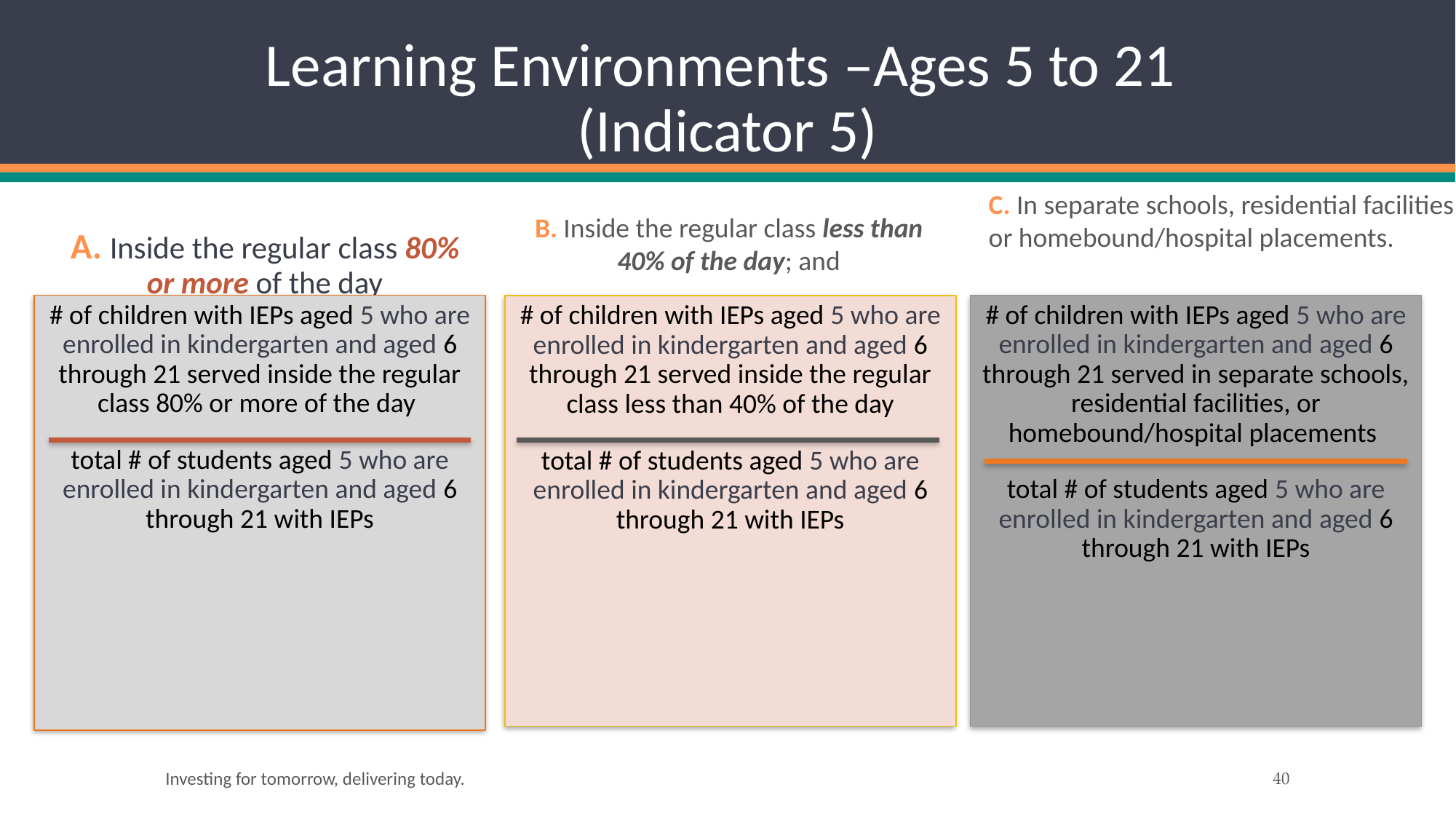

# Learning Environments –Ages 5 to 21 (Indicator 5)
C. In separate schools, residential facilities, or homebound/hospital placements.

B. Inside the regular class less than 40% of the day; and

A. Inside the regular class 80% or more of the day
# of children with IEPs aged 5 who are enrolled in kindergarten and aged 6 through 21 served inside the regular class 80% or more of the day
total # of students aged 5 who are enrolled in kindergarten and aged 6 through 21 with IEPs
# of children with IEPs aged 5 who are enrolled in kindergarten and aged 6 through 21 served in separate schools, residential facilities, or homebound/hospital placements
total # of students aged 5 who are enrolled in kindergarten and aged 6 through 21 with IEPs
# of children with IEPs aged 5 who are enrolled in kindergarten and aged 6 through 21 served inside the regular class less than 40% of the day
total # of students aged 5 who are enrolled in kindergarten and aged 6 through 21 with IEPs
Investing for tomorrow, delivering today.
40